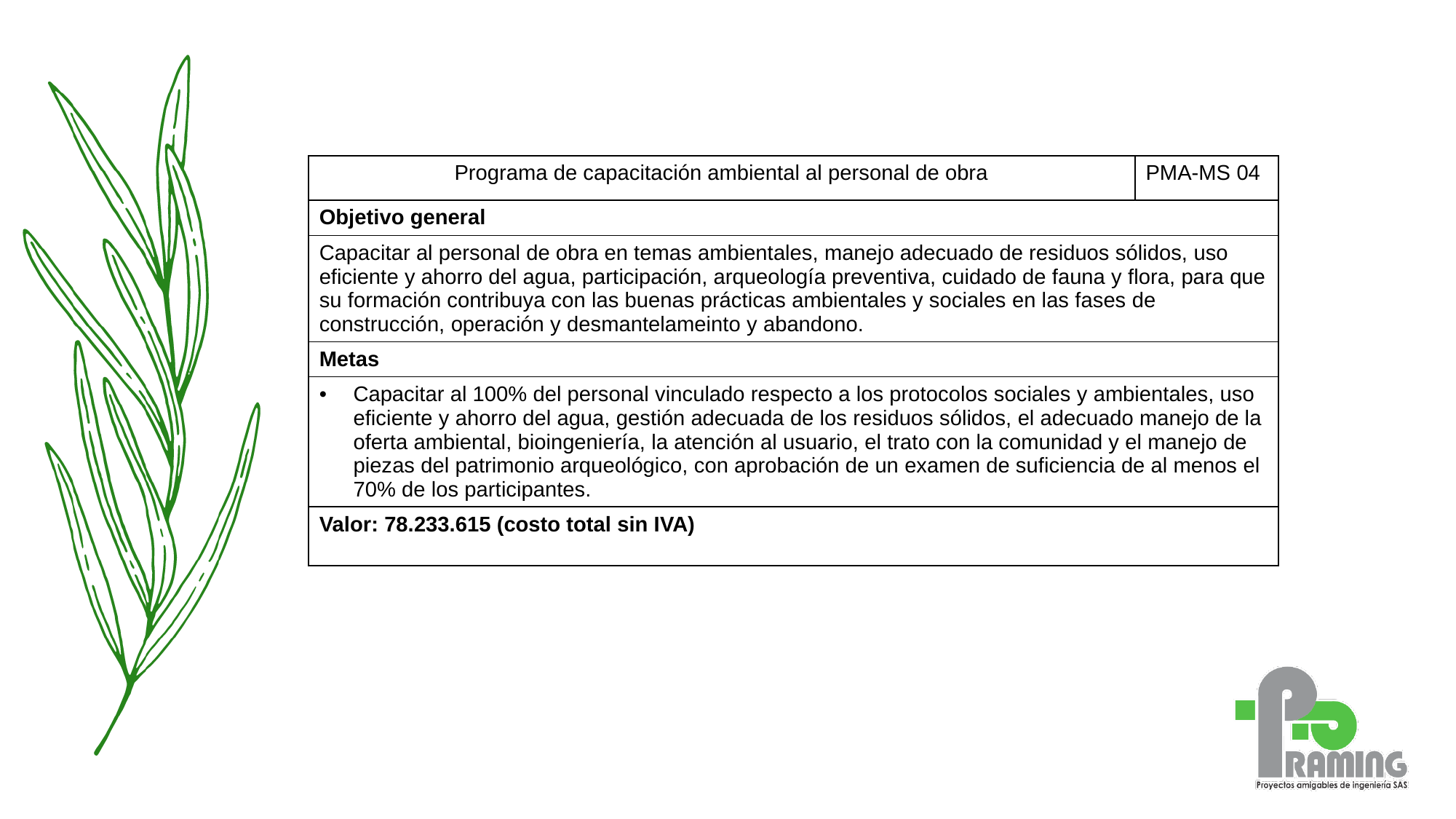

| Programa de capacitación ambiental al personal de obra | PMA-MS 04 |
| --- | --- |
| Objetivo general |  |
| Capacitar al personal de obra en temas ambientales, manejo adecuado de residuos sólidos, uso eficiente y ahorro del agua, participación, arqueología preventiva, cuidado de fauna y flora, para que su formación contribuya con las buenas prácticas ambientales y sociales en las fases de construcción, operación y desmantelameinto y abandono. |  |
| Metas |  |
| Capacitar al 100% del personal vinculado respecto a los protocolos sociales y ambientales, uso eficiente y ahorro del agua, gestión adecuada de los residuos sólidos, el adecuado manejo de la oferta ambiental, bioingeniería, la atención al usuario, el trato con la comunidad y el manejo de piezas del patrimonio arqueológico, con aprobación de un examen de suficiencia de al menos el 70% de los participantes. |  |
| Valor: 78.233.615 (costo total sin IVA) |  |